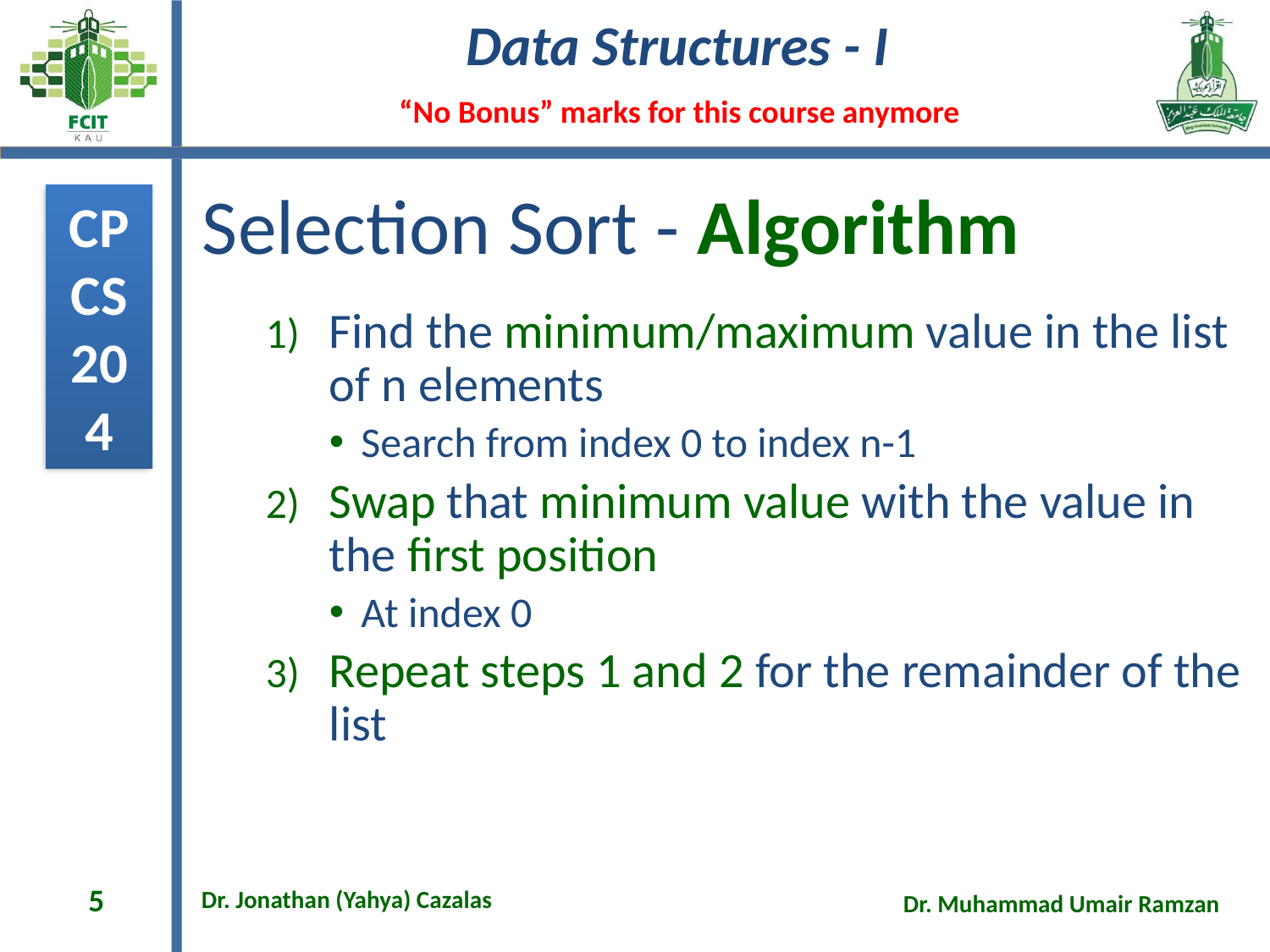

# Selection Sort - Algorithm
Find the minimum/maximum value in the list of n elements
Search from index 0 to index n-1
Swap that minimum value with the value in the first position
At index 0
Repeat steps 1 and 2 for the remainder of the list

5